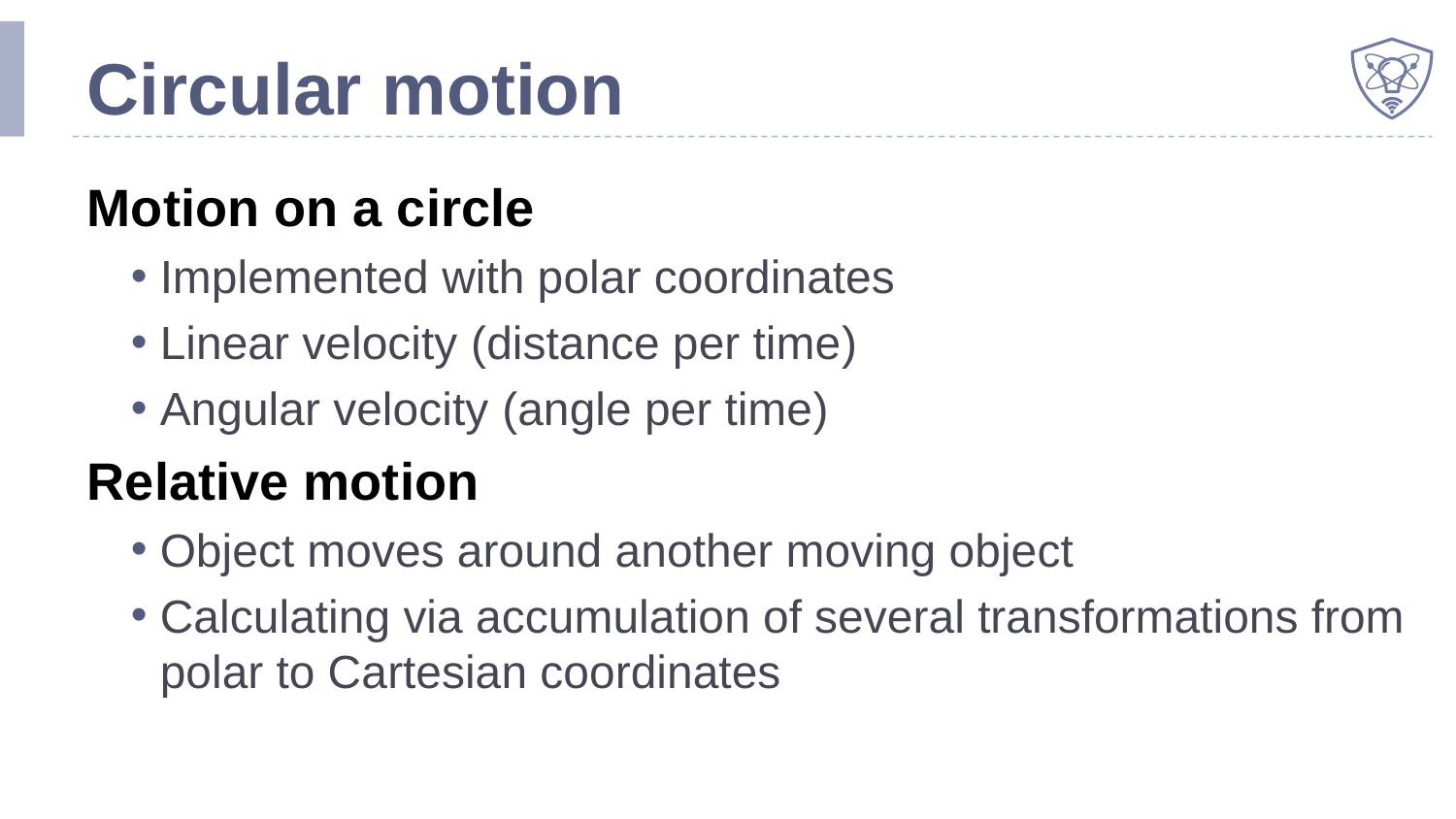

# Circular motion
Motion on a circle
Implemented with polar coordinates
Linear velocity (distance per time)
Angular velocity (angle per time)
Relative motion
Object moves around another moving object
Calculating via accumulation of several transformations from polar to Cartesian coordinates